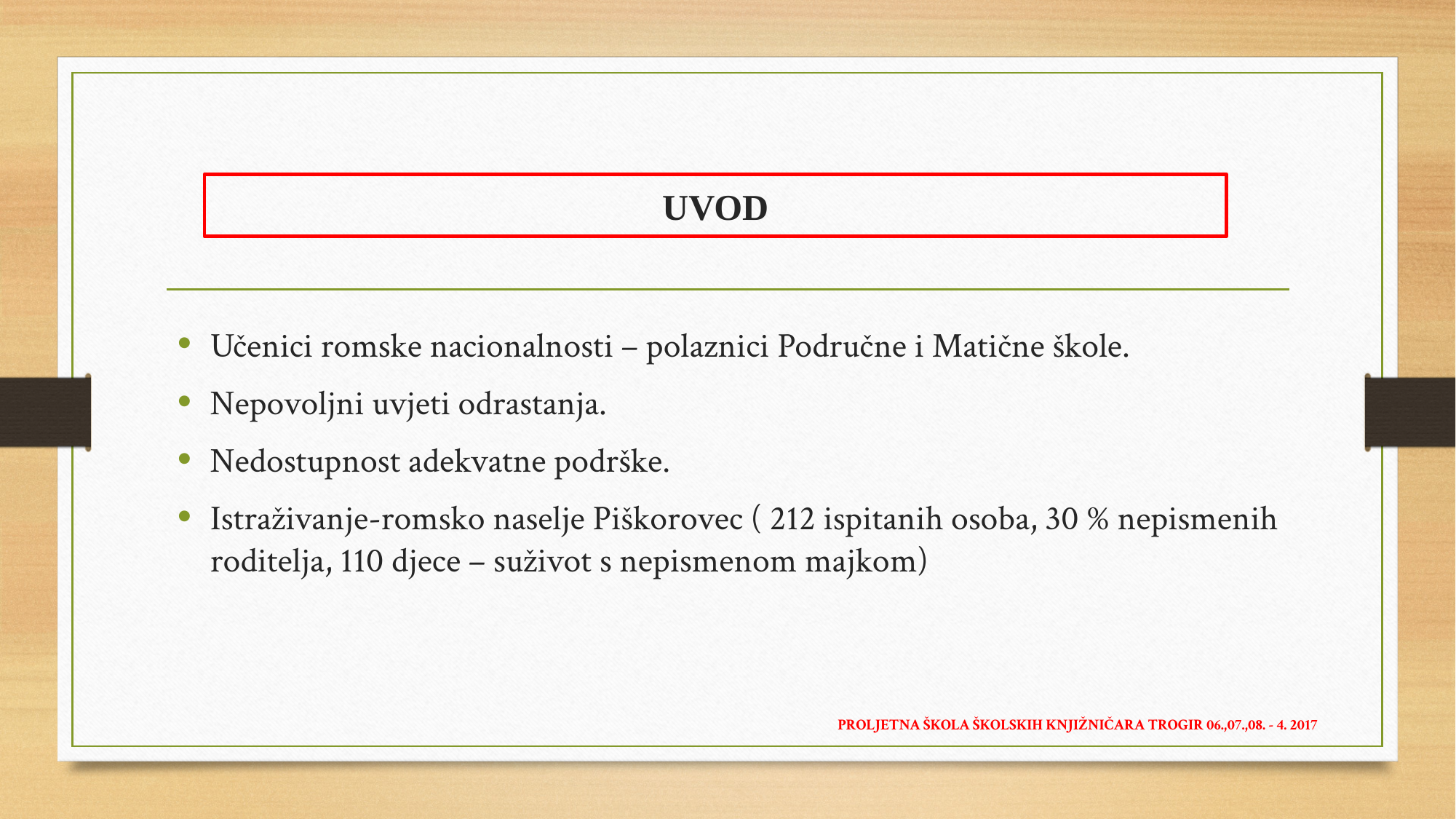

# UVOD
Učenici romske nacionalnosti – polaznici Područne i Matične škole.
Nepovoljni uvjeti odrastanja.
Nedostupnost adekvatne podrške.
Istraživanje-romsko naselje Piškorovec ( 212 ispitanih osoba, 30 % nepismenih roditelja, 110 djece – suživot s nepismenom majkom)

PROLJETNA ŠKOLA ŠKOLSKIH KNJIŽNIČARA TROGIR 06.,07.,08. - 4. 2017